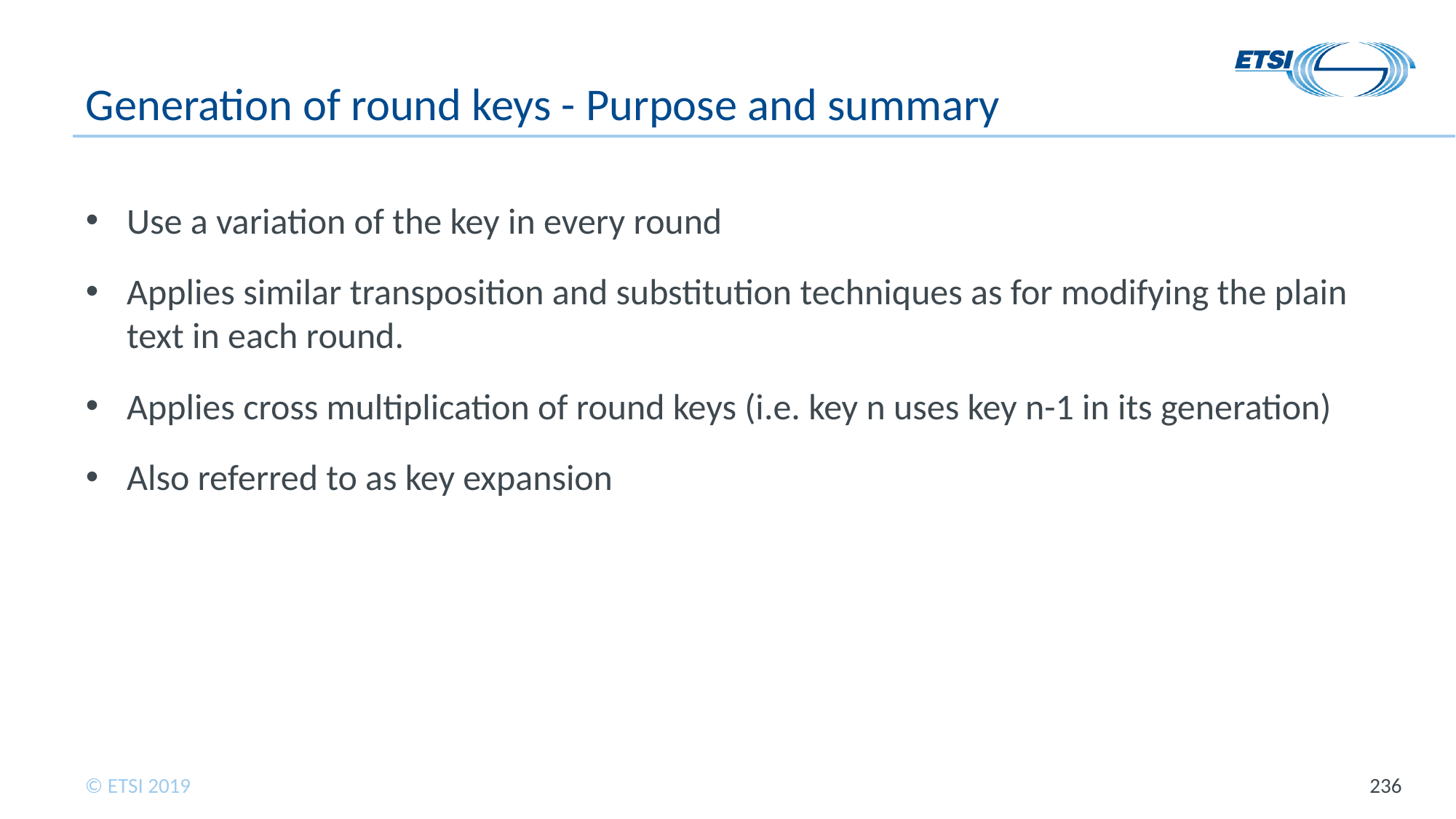

# Generation of round keys - Purpose and summary
Use a variation of the key in every round
Applies similar transposition and substitution techniques as for modifying the plain text in each round.
Applies cross multiplication of round keys (i.e. key n uses key n-1 in its generation)
Also referred to as key expansion